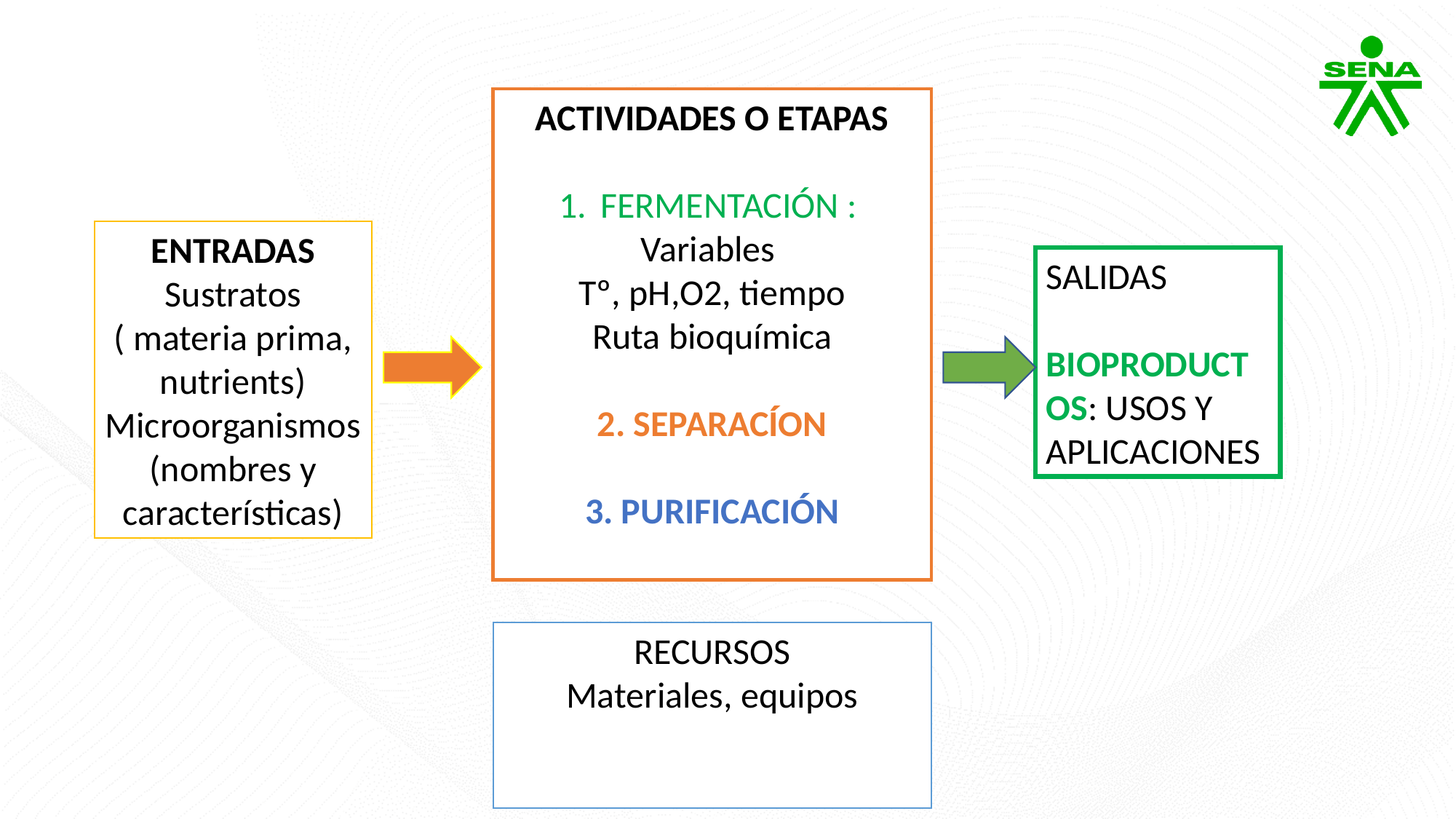

ACTIVIDADES O ETAPAS

FERMENTACIÓN :
Variables
Tº, pH,O2, tiempo
Ruta bioquímica

2. SEPARACÍON

3. PURIFICACIÓN

ENTRADAS
Sustratos ( materia prima, nutrients)
Microorganismos (nombres y características)
SALIDAS

BIOPRODUCTOS: USOS Y APLICACIONES

RECURSOS
Materiales, equipos